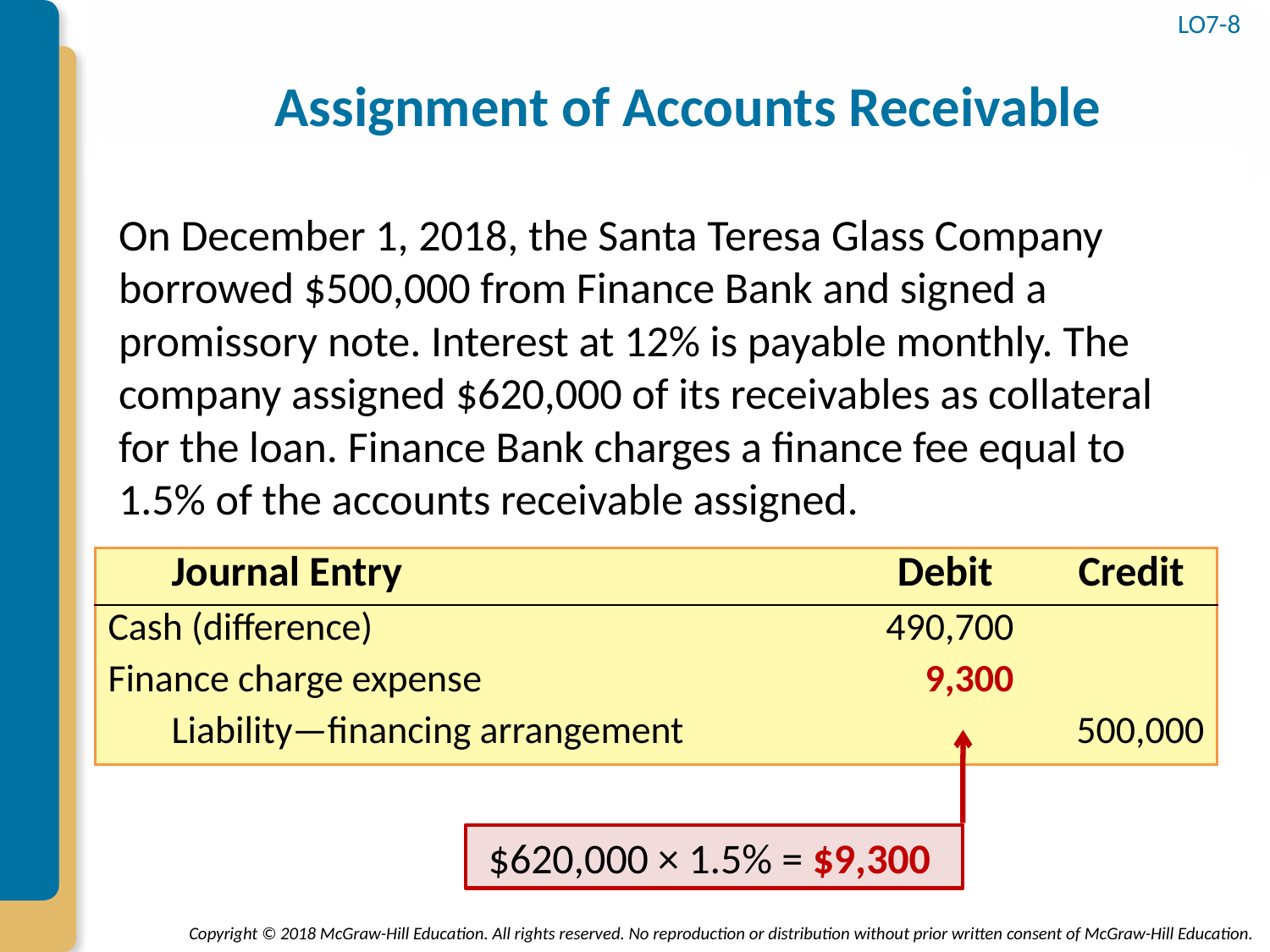

# Assignment of Accounts Receivable
LO7-8
On December 1, 2018, the Santa Teresa Glass Company borrowed $500,000 from Finance Bank and signed a promissory note. Interest at 12% is payable monthly. The company assigned $620,000 of its receivables as collateral for the loan. Finance Bank charges a finance fee equal to 1.5% of the accounts receivable assigned.
| Journal Entry | Debit | Credit |
| --- | --- | --- |
| Cash (difference) | 490,700 |  |
| Finance charge expense | 9,300 |  |
| Liability—financing arrangement |  | 500,000 |
$620,000 × 1.5% = $9,300